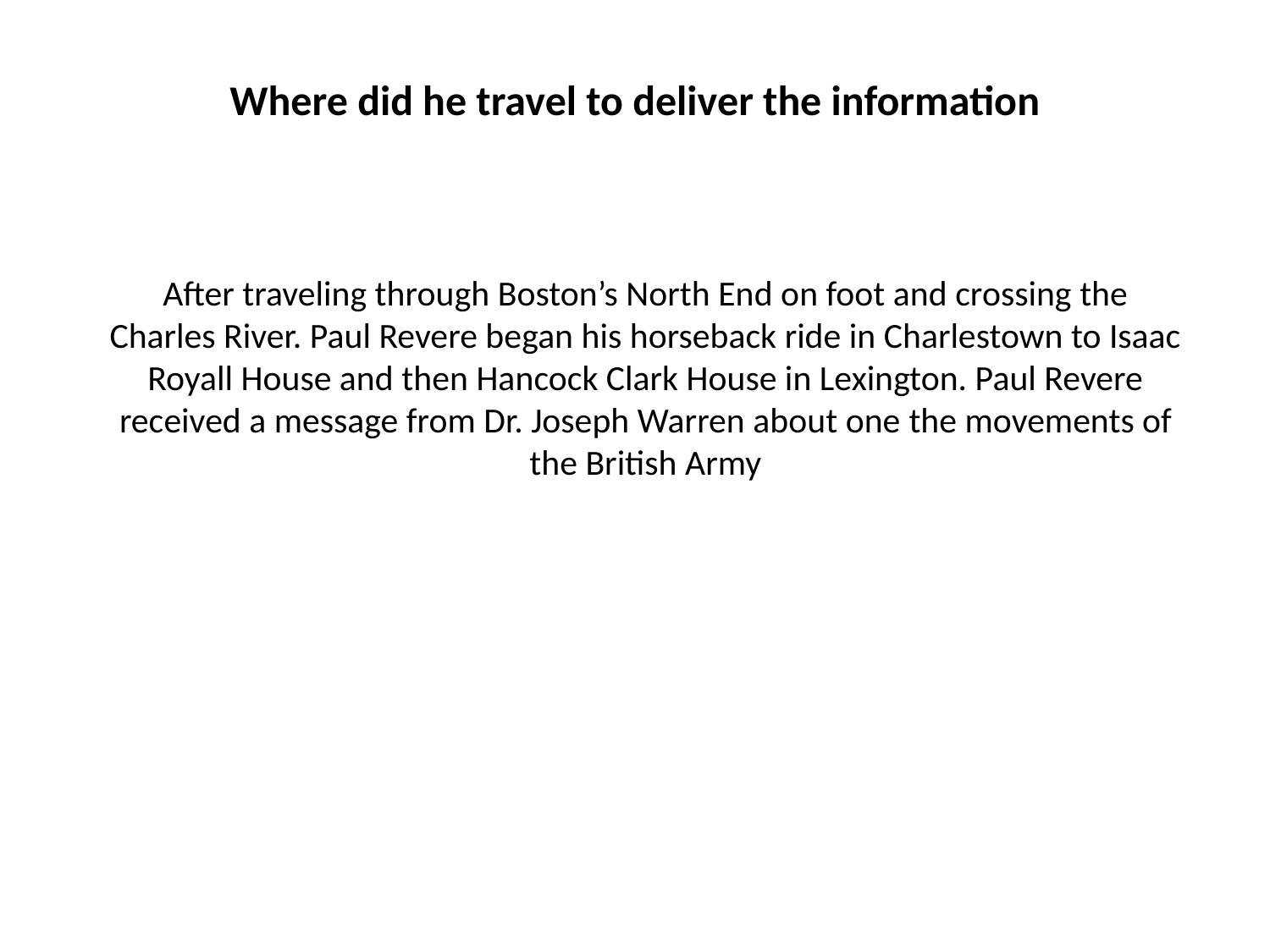

# Where did he travel to deliver the information
After traveling through Boston’s North End on foot and crossing the Charles River. Paul Revere began his horseback ride in Charlestown to Isaac Royall House and then Hancock Clark House in Lexington. Paul Revere received a message from Dr. Joseph Warren about one the movements of the British Army